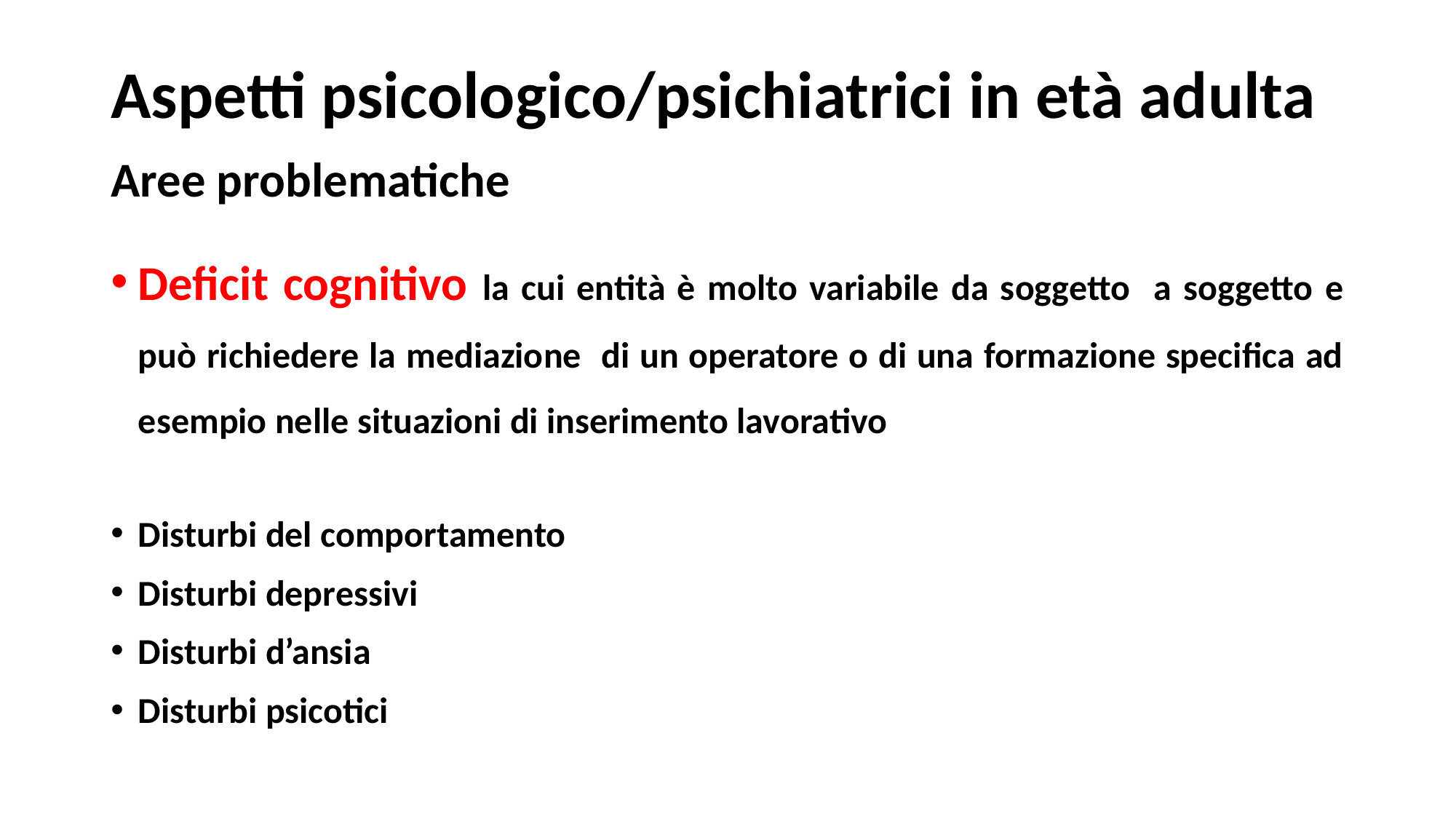

# Aspetti psicologico/psichiatrici in età adulta
Aree problematiche
Deficit cognitivo la cui entità è molto variabile da soggetto  a soggetto e può richiedere la mediazione  di un operatore o di una formazione specifica ad esempio nelle situazioni di inserimento lavorativo

Disturbi del comportamento
Disturbi depressivi
Disturbi d’ansia
Disturbi psicotici